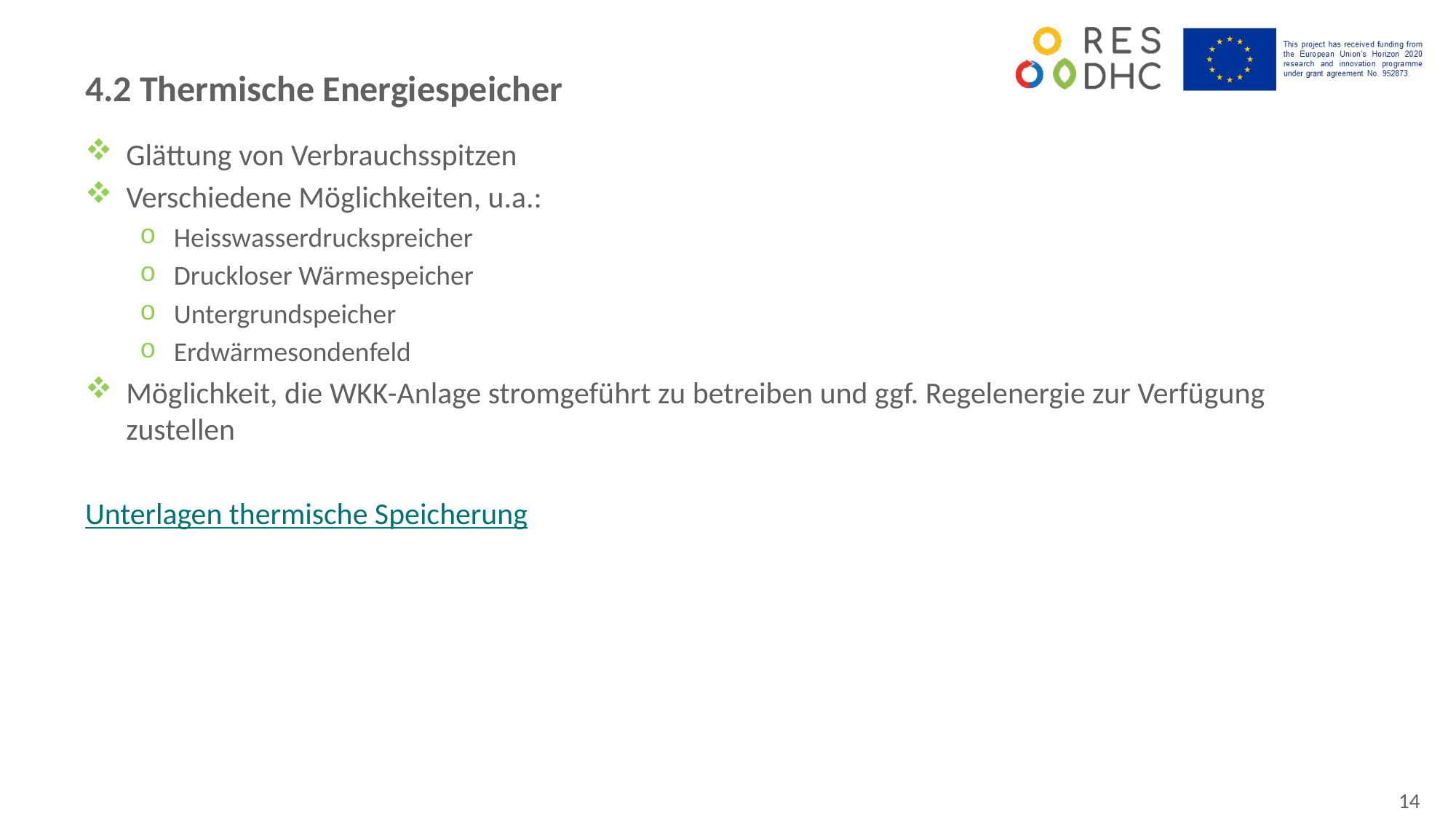

4.2 Thermische Energiespeicher
Glättung von Verbrauchsspitzen
Verschiedene Möglichkeiten, u.a.:
Heisswasserdruckspreicher
Druckloser Wärmespeicher
Untergrundspeicher
Erdwärmesondenfeld
Möglichkeit, die WKK-Anlage stromgeführt zu betreiben und ggf. Regelenergie zur Verfügung zustellen

Unterlagen thermische Speicherung

14